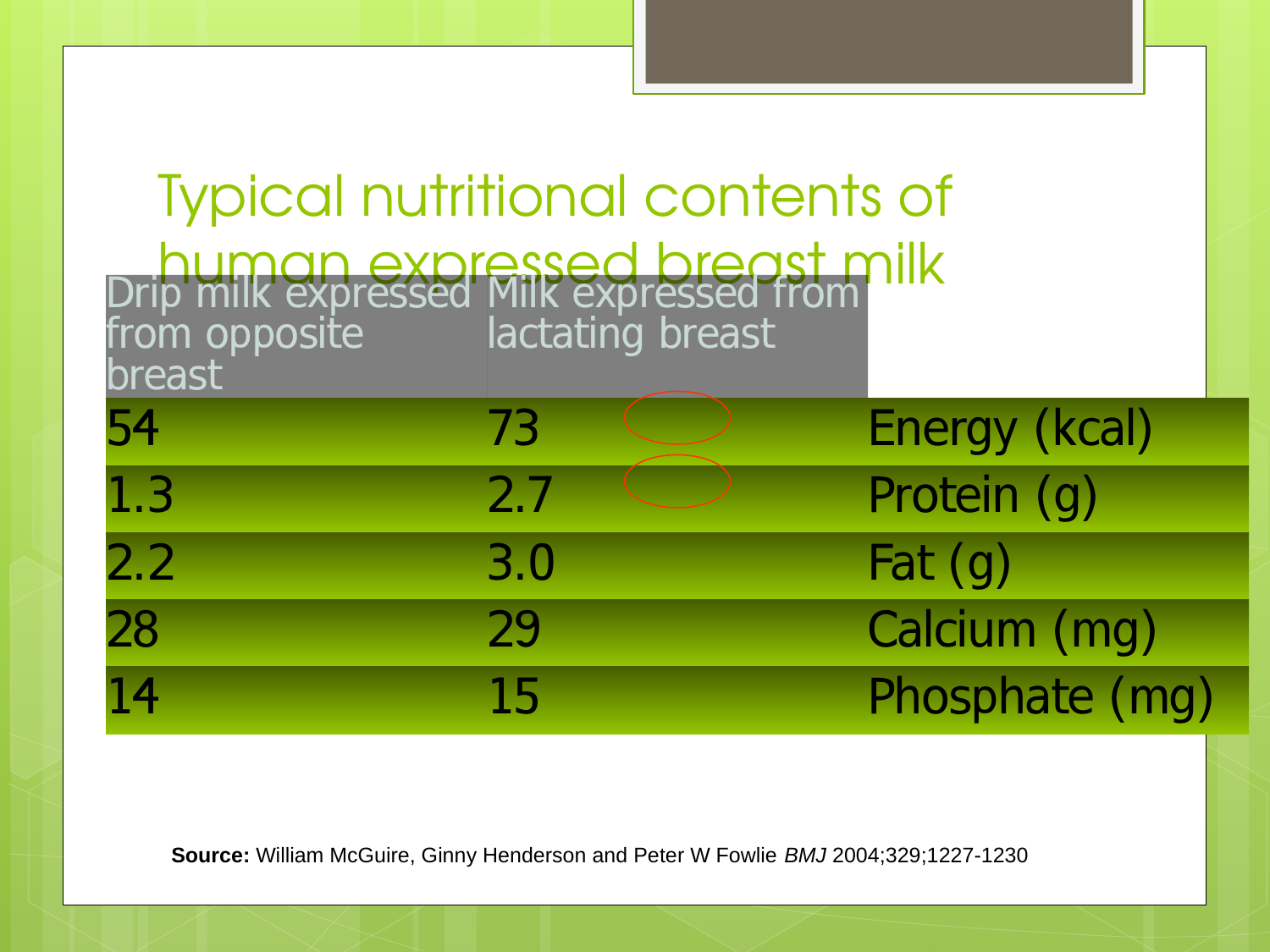

# Typical nutritional contents of human expressed breast milk
| Drip milk expressed from opposite breast | Milk expressed from lactating breast |  |
| --- | --- | --- |
| 54 | 73 | Energy (kcal) |
| 1.3 | 2.7 | Protein (g) |
| 2.2 | 3.0 | Fat (g) |
| 28 | 29 | Calcium (mg) |
| 14 | 15 | Phosphate (mg) |

Source: William McGuire, Ginny Henderson and Peter W Fowlie BMJ 2004;329;1227-1230